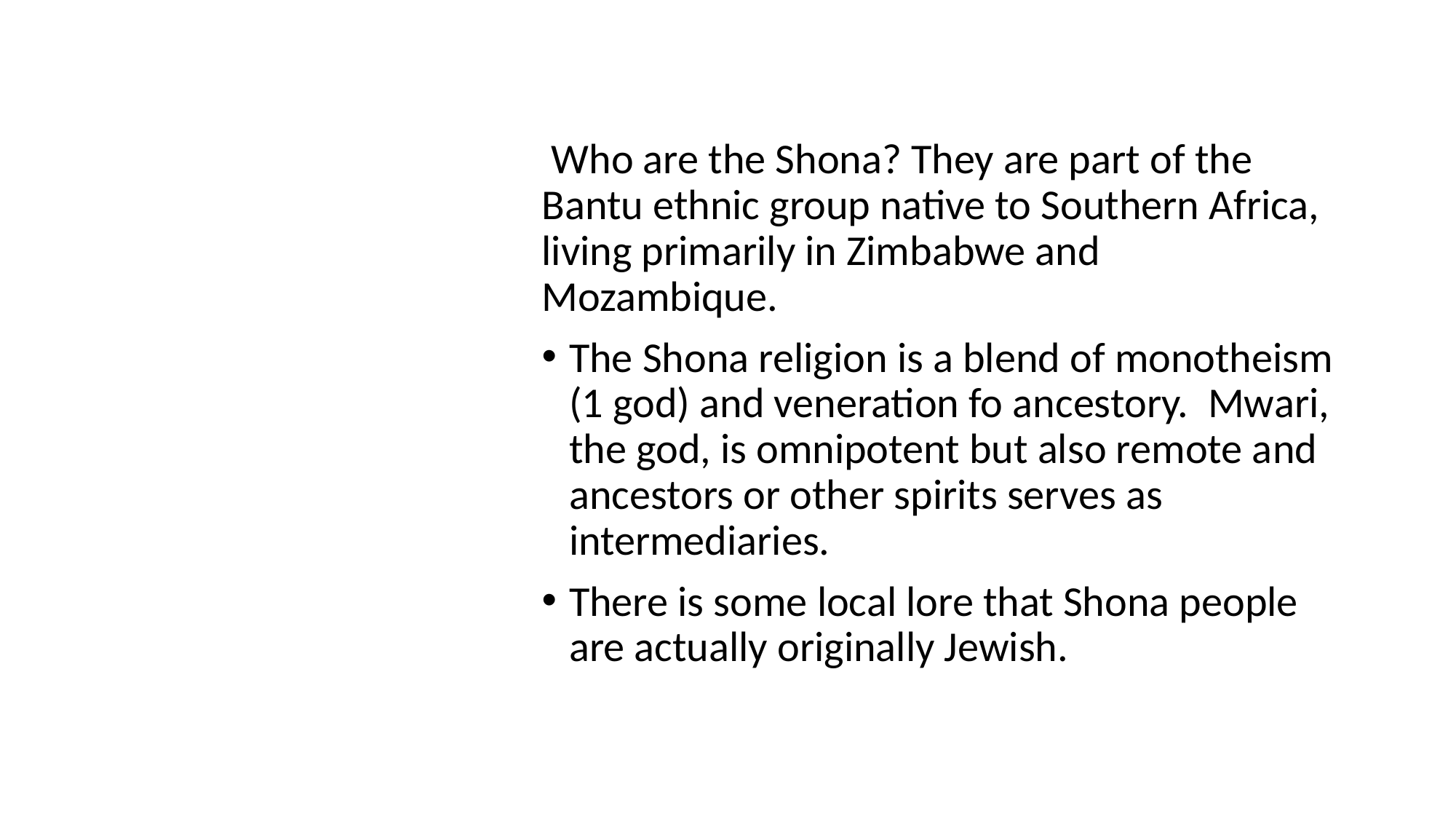

Who are the Shona? They are part of the Bantu ethnic group native to Southern Africa, living primarily in Zimbabwe and Mozambique.
The Shona religion is a blend of monotheism (1 god) and veneration fo ancestory.  Mwari, the god, is omnipotent but also remote and ancestors or other spirits serves as intermediaries.
There is some local lore that Shona people are actually originally Jewish.
# Shona?